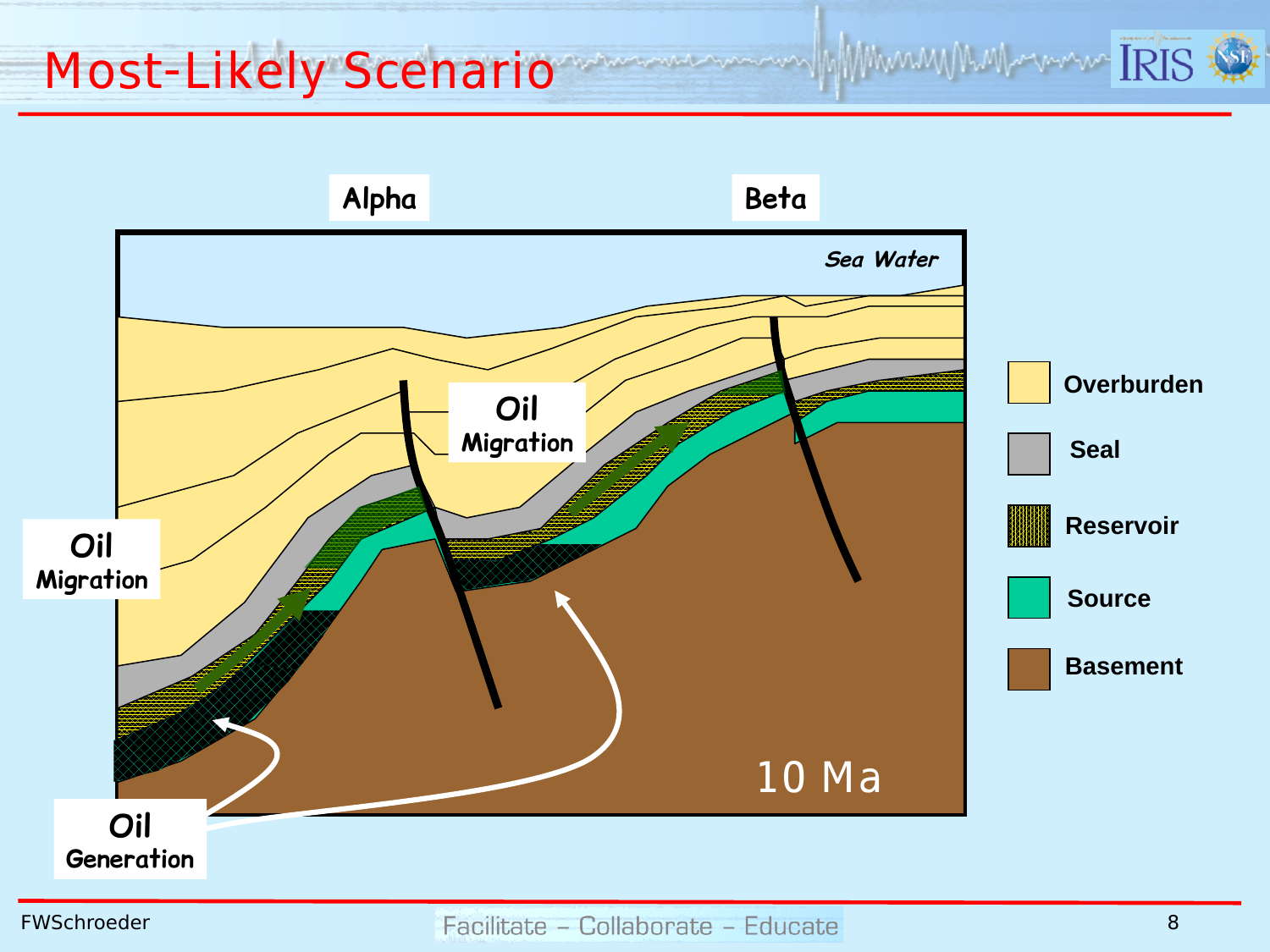

# Most-Likely Scenario
Alpha
Beta

Overburden

Seal

Reservoir

Source

Basement

10 Ma
Sea Water

Oil
Migration

Oil
Migration

Oil
Generation